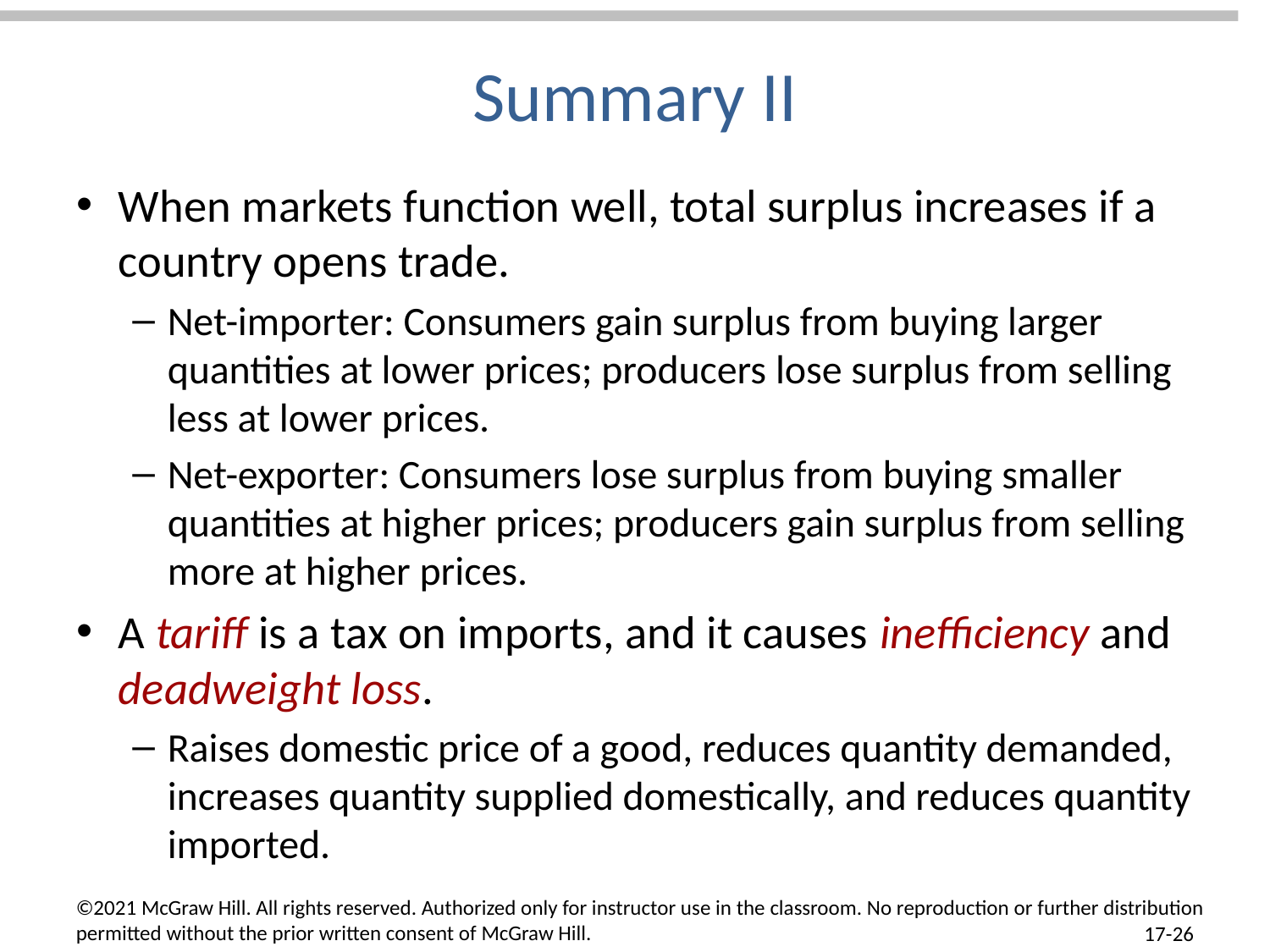

# Summary II
When markets function well, total surplus increases if a country opens trade.
Net-importer: Consumers gain surplus from buying larger quantities at lower prices; producers lose surplus from selling less at lower prices.
Net-exporter: Consumers lose surplus from buying smaller quantities at higher prices; producers gain surplus from selling more at higher prices.
A tariff is a tax on imports, and it causes inefficiency and deadweight loss.
Raises domestic price of a good, reduces quantity demanded, increases quantity supplied domestically, and reduces quantity imported.